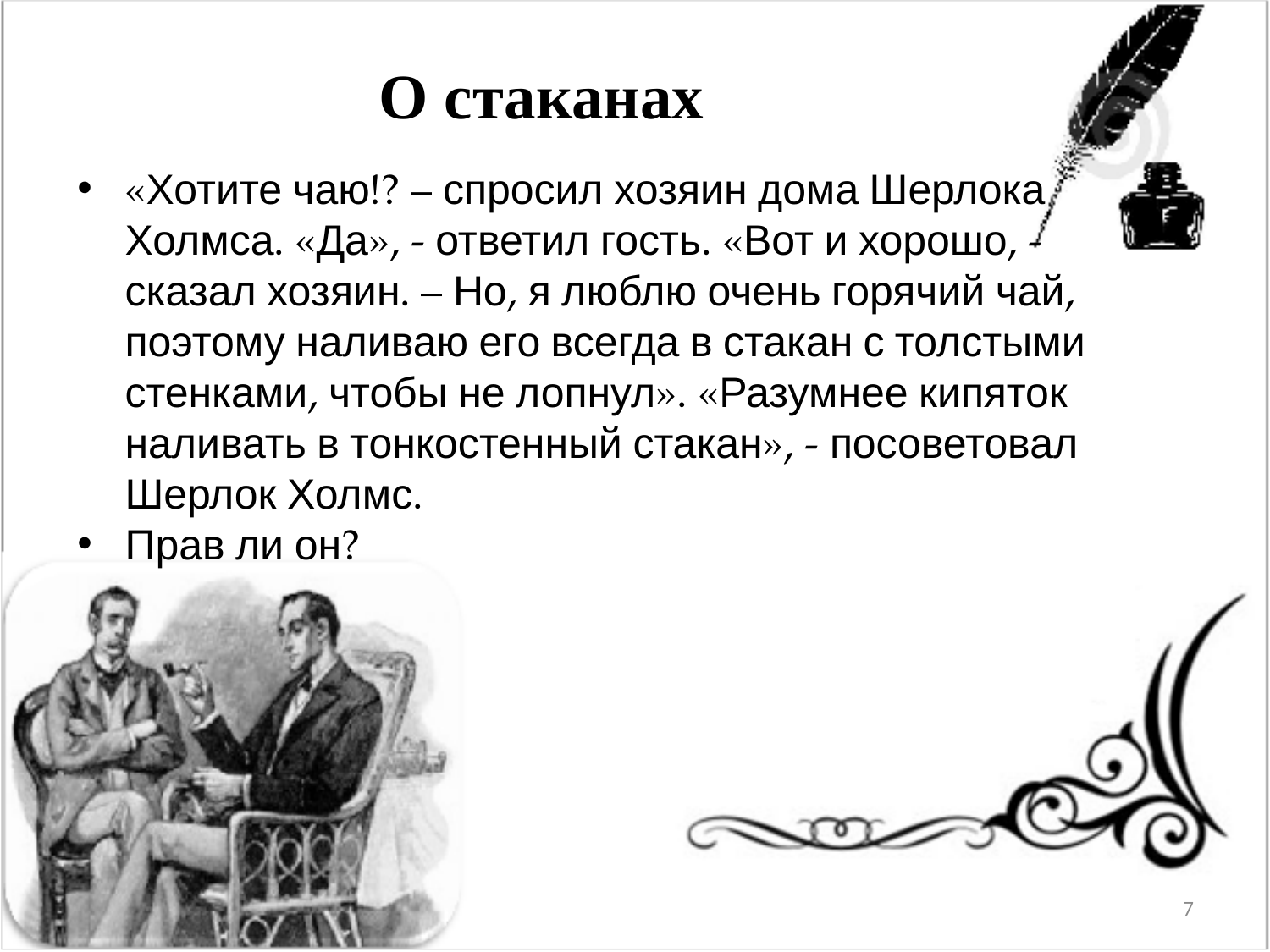

О стаканах
«Хотите чаю!? – спросил хозяин дома Шерлока Холмса. «Да», - ответил гость. «Вот и хорошо, - сказал хозяин. – Но, я люблю очень горячий чай, поэтому наливаю его всегда в стакан с толстыми стенками, чтобы не лопнул». «Разумнее кипяток наливать в тонкостенный стакан», - посоветовал Шерлок Холмс.
Прав ли он?

7